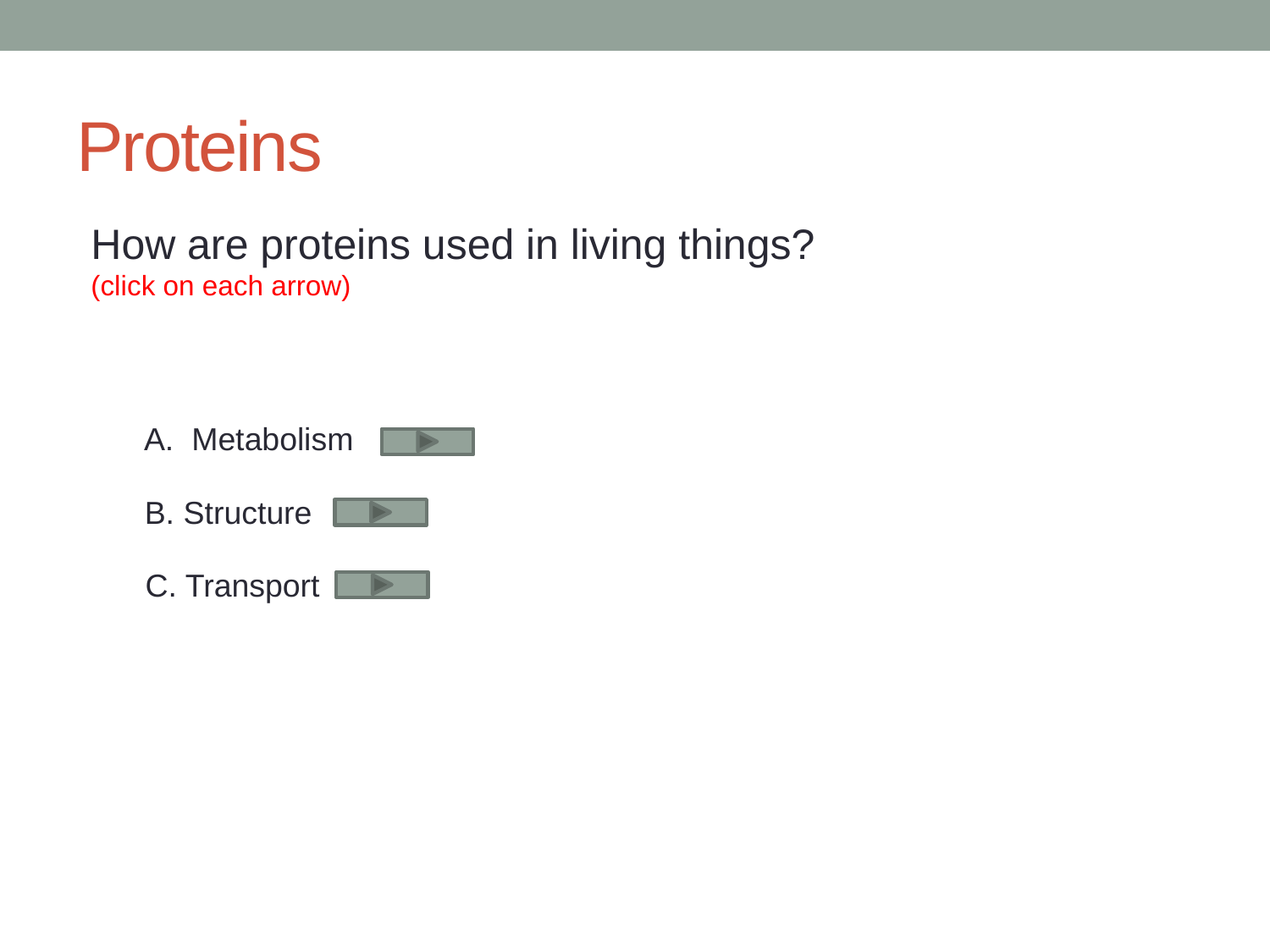

# Proteins
How are proteins used in living things?
(click on each arrow)
A.  Metabolism

B. Structure

C. Transport